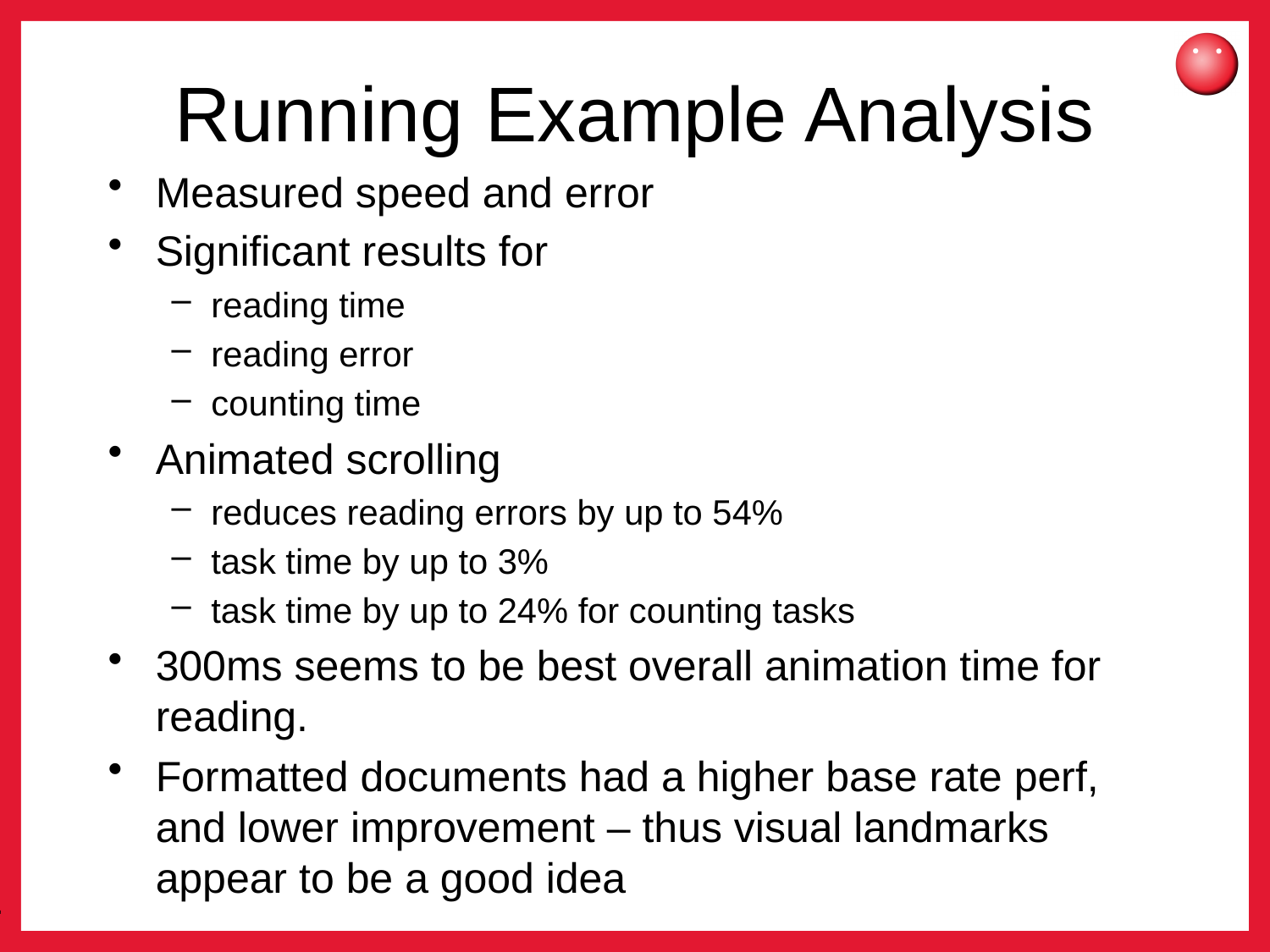

# Running Example Analysis
Measured speed and error
Significant results for
reading time
reading error
counting time
Animated scrolling
reduces reading errors by up to 54%
task time by up to 3%
task time by up to 24% for counting tasks
300ms seems to be best overall animation time for reading.
Formatted documents had a higher base rate perf, and lower improvement – thus visual landmarks appear to be a good idea